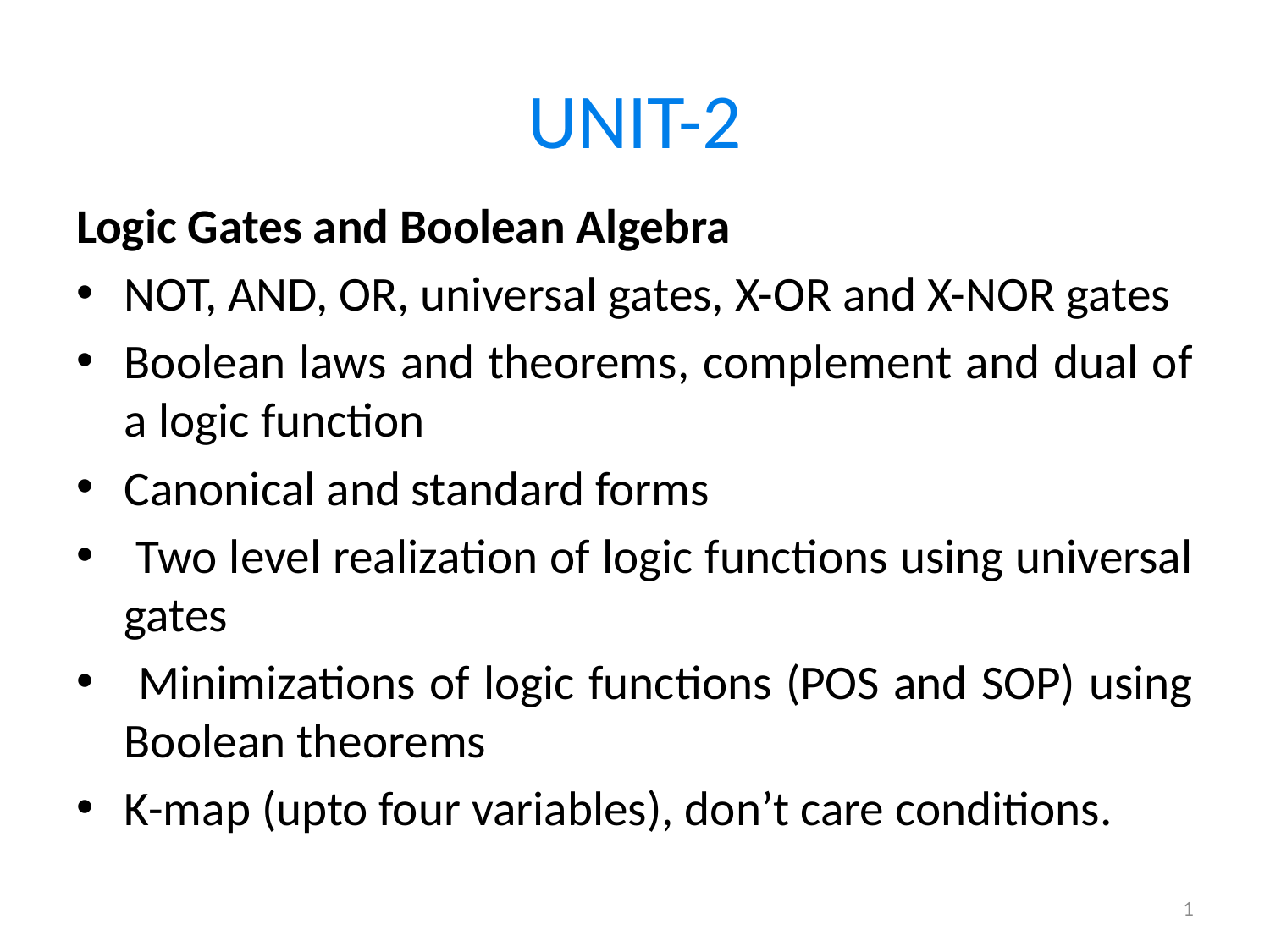

# UNIT-2
Logic Gates and Boolean Algebra
NOT, AND, OR, universal gates, X-OR and X-NOR gates
Boolean laws and theorems, complement and dual of a logic function
Canonical and standard forms
 Two level realization of logic functions using universal gates
 Minimizations of logic functions (POS and SOP) using Boolean theorems
K-map (upto four variables), don’t care conditions.
1